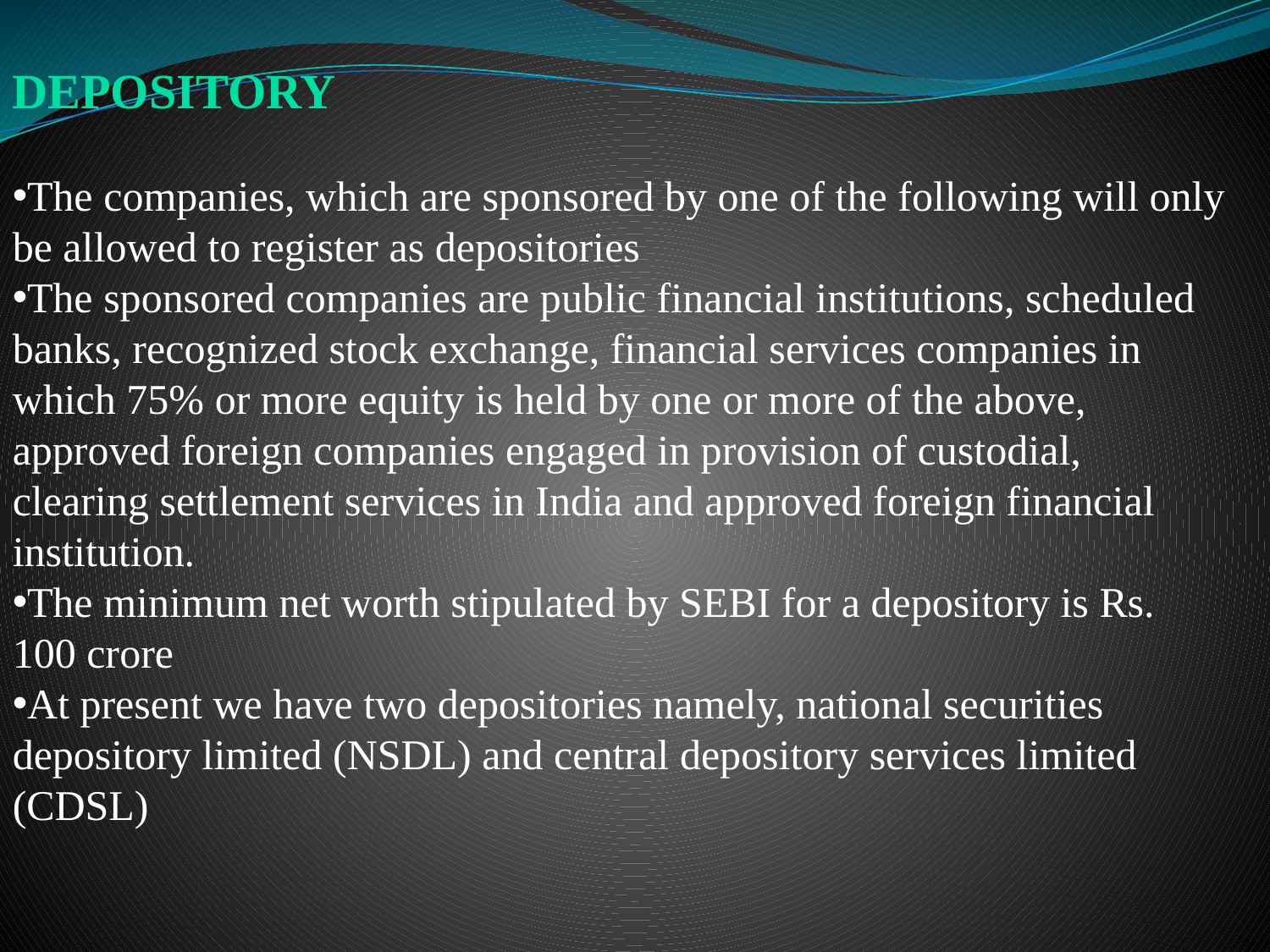

Depository

The companies, which are sponsored by one of the following will only be allowed to register as depositories
The sponsored companies are public financial institutions, scheduled banks, recognized stock exchange, financial services companies in which 75% or more equity is held by one or more of the above, approved foreign companies engaged in provision of custodial, clearing settlement services in India and approved foreign financial institution.
The minimum net worth stipulated by SEBI for a depository is Rs. 100 crore
At present we have two depositories namely, national securities depository limited (NSDL) and central depository services limited (CDSL)